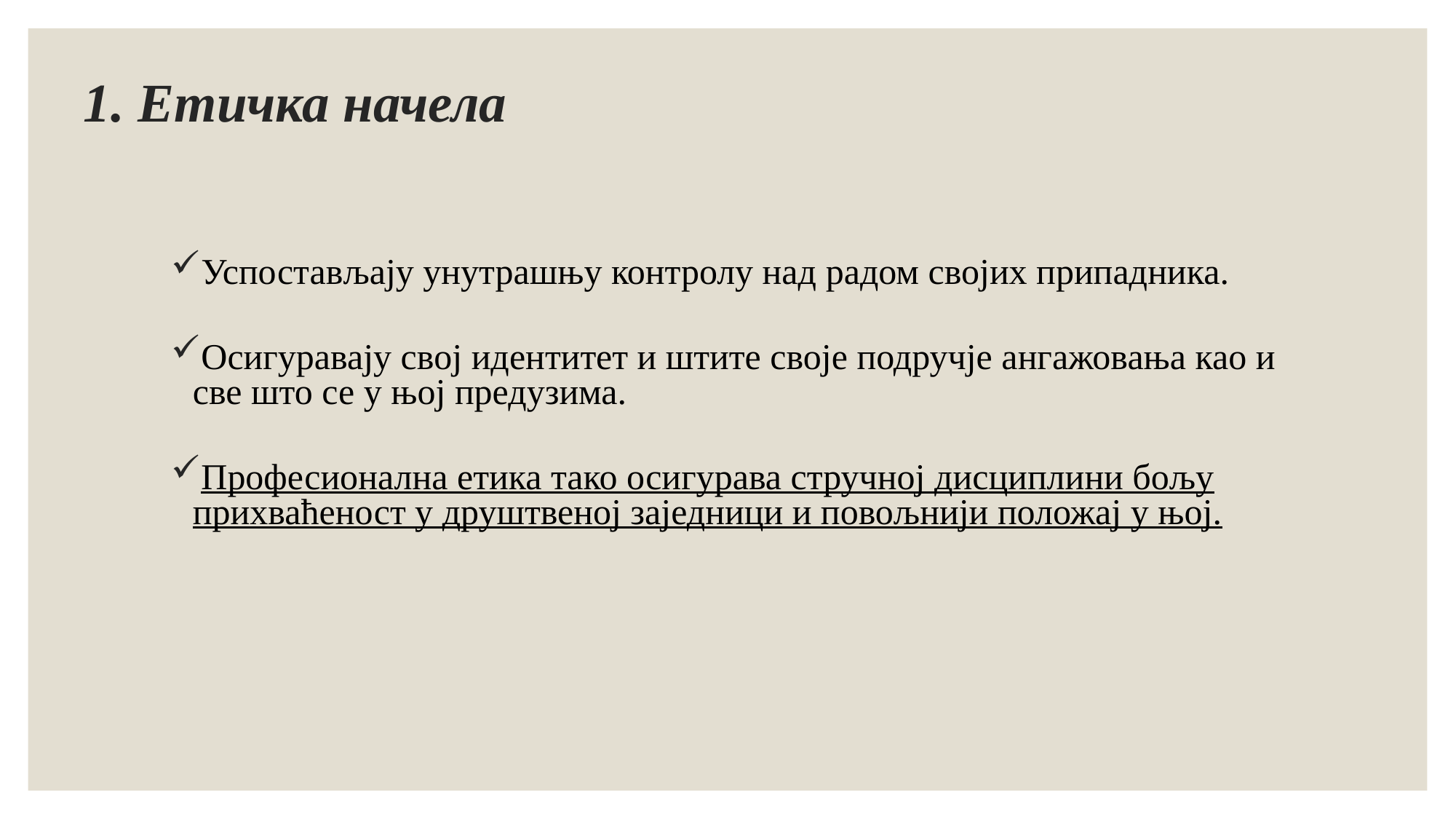

# 1. Етичка начела
Успостављају унутрашњу контролу над радом својих припадника.

Осигуравају свој идентитет и штите своје подручје ангажовања као и све што се у њој предузима.

Професионална етика тако осигурава стручној дисциплини бољу прихваћеност у друштвеној заједници и повољнији положај у њој.